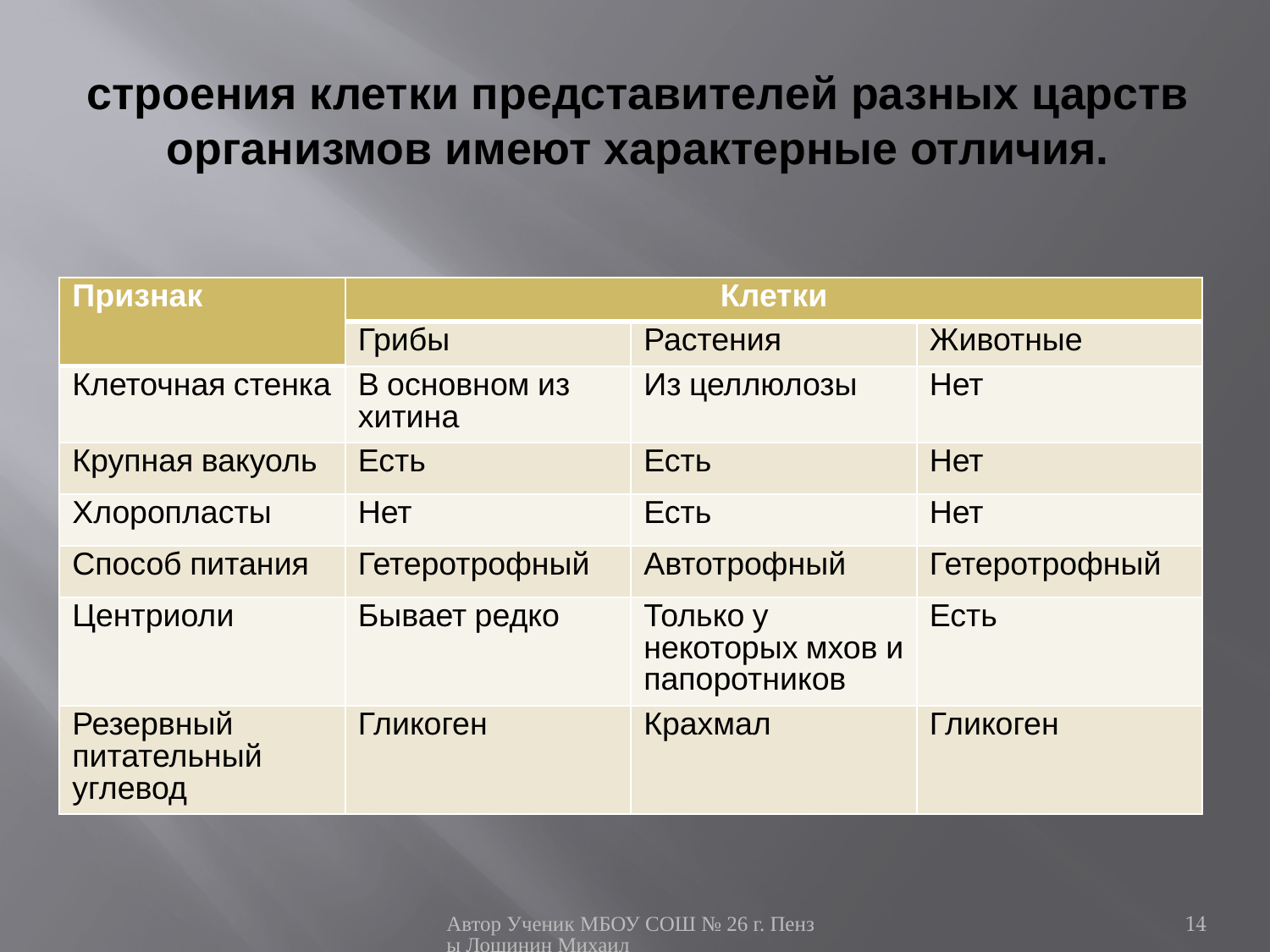

# строения клетки представителей разных царств организмов имеют характерные отличия.
| Признак | Клетки |  |  |
| --- | --- | --- | --- |
|  | Грибы | Растения | Животные |
| Клеточная стенка | В основном из хитина | Из целлюлозы | Нет |
| Крупная вакуоль | Есть | Есть | Нет |
| Хлоропласты | Нет | Есть | Нет |
| Способ питания | Гетеротрофный | Автотрофный | Гетеротрофный |
| Центриоли | Бывает редко | Только у некоторых мхов и папоротников | Есть |
| Резервный питательный углевод | Гликоген | Крахмал | Гликоген |
Автор Ученик МБОУ СОШ № 26 г. Пензы Лощинин Михаил
14